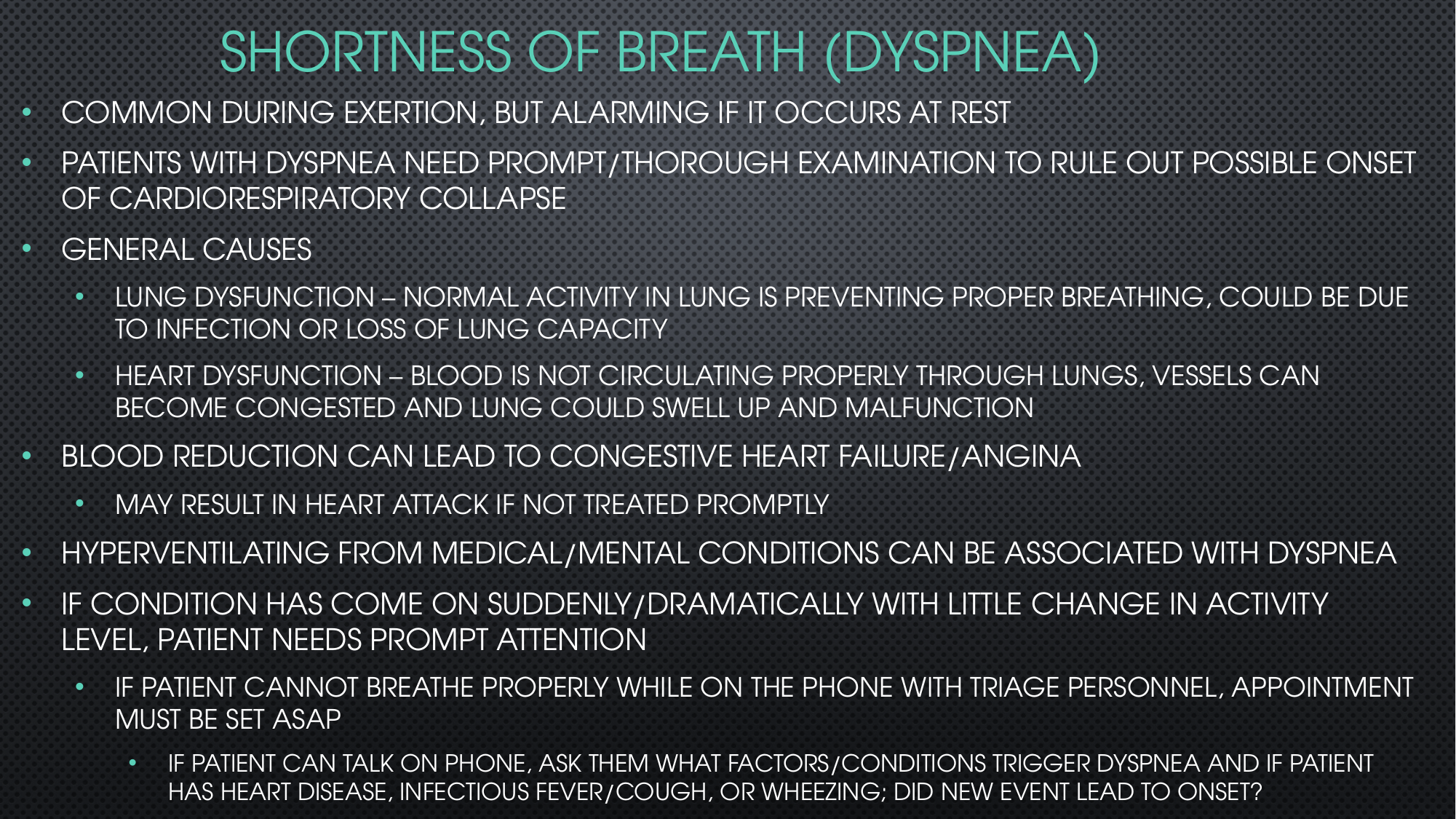

# Shortness of Breath (dyspnea)
Common during exertion, but alarming if it occurs at rest
Patients with dyspnea need prompt/thorough examination to rule out possible onset of cardiorespiratory collapse
General causes
Lung dysfunction – normal activity in lung is preventing proper breathing, could be due to infection or loss of lung capacity
Heart dysfunction – blood is not circulating properly through lungs, vessels can become congested and lung could swell up and malfunction
Blood reduction can lead to congestive heart failure/angina
May result in heart attack if not treated promptly
Hyperventilating from medical/mental conditions can be associated with dyspnea
If condition has come on suddenly/dramatically with little change in activity level, patient needs prompt attention
If patient cannot breathe properly while on the phone with triage personnel, appointment must be set ASAP
If patient can talk on phone, ask them what factors/conditions trigger dyspnea and if patient has heart disease, infectious fever/cough, or wheezing; did new event lead to onset?